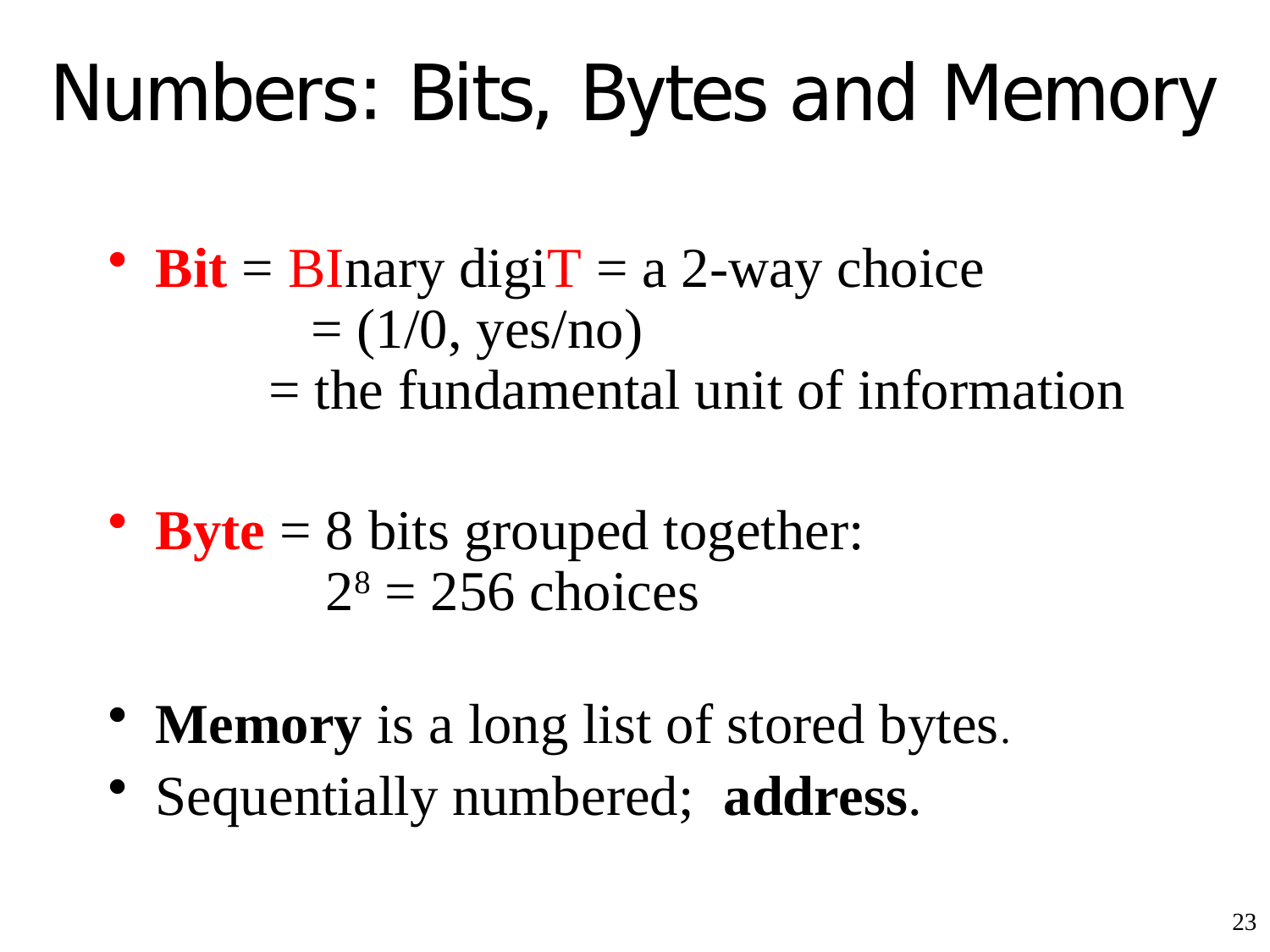

# Numbers: Bits, Bytes and Memory
Bit = BInary digiT = a 2-way choice
	  = (1/0, yes/no)
        = the fundamental unit of information
Byte = 8 bits grouped together:
            28 = 256 choices
Memory is a long list of stored bytes.
Sequentially numbered;  address.
23